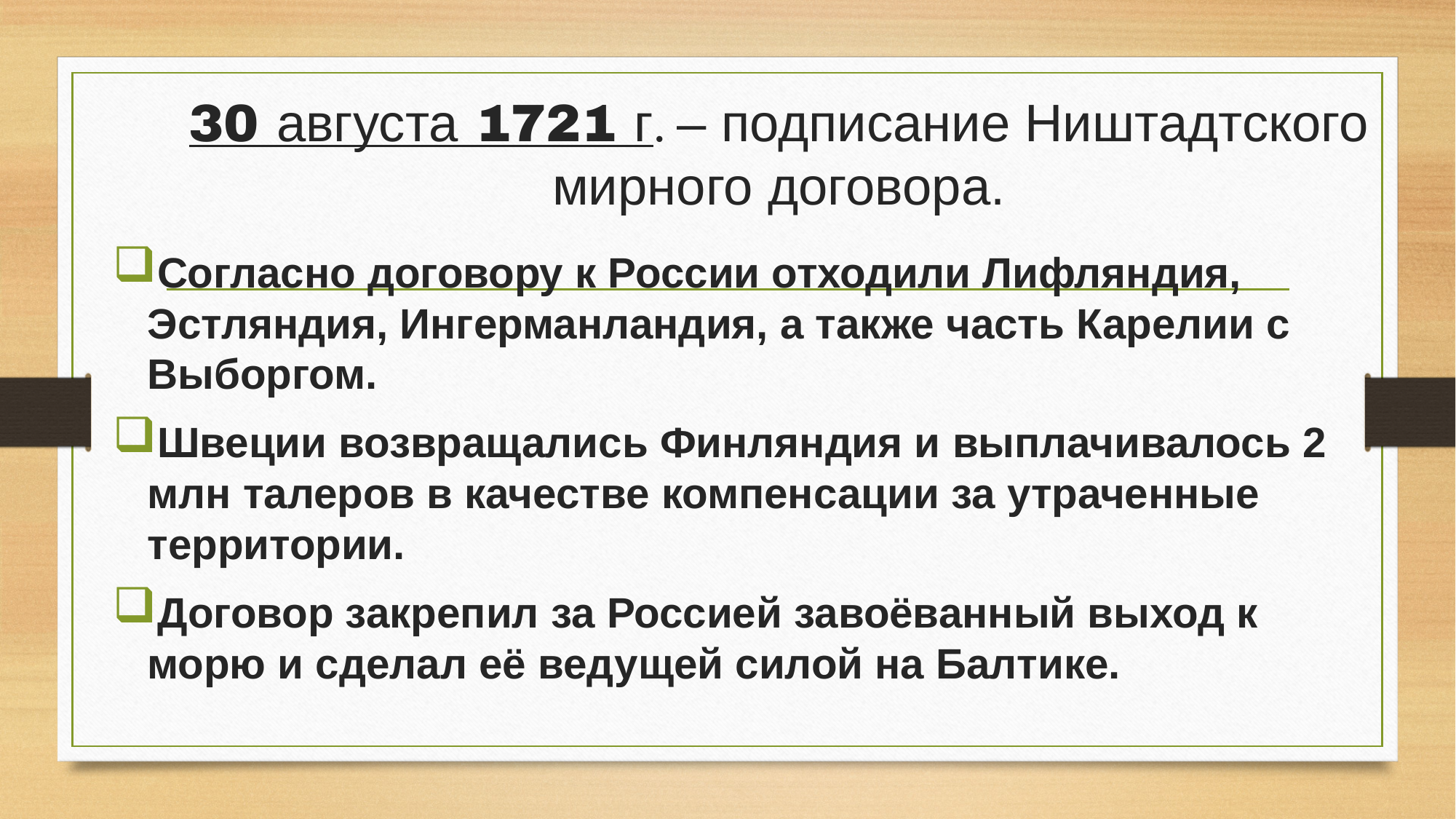

# 30 августа 1721 г. – подписание Ништадтского мирного договора.
Согласно договору к России отходили Лифляндия, Эстляндия, Ингерманландия, а также часть Карелии с Выборгом.
Швеции возвращались Финляндия и выплачивалось 2 млн талеров в качестве компенсации за утраченные территории.
Договор закрепил за Россией завоёванный выход к морю и сделал её ведущей силой на Балтике.